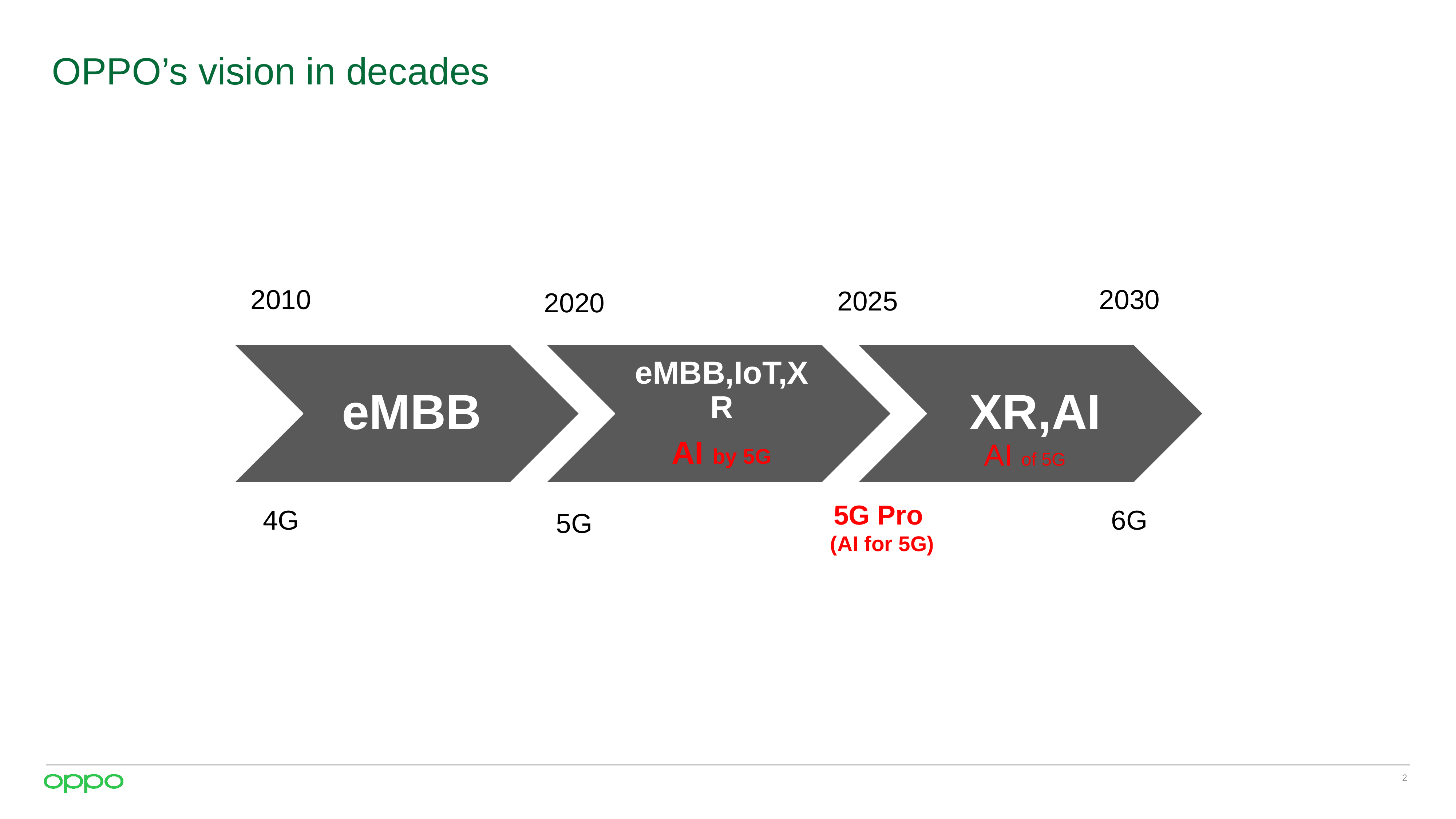

# OPPO’s vision in decades
eMBB
eMBB,IoT,XR
AI by 5G
XR,AI
2010
2030
2025
2020
5G Pro
(AI for 5G)
4G
6G
5G
AI of 5G